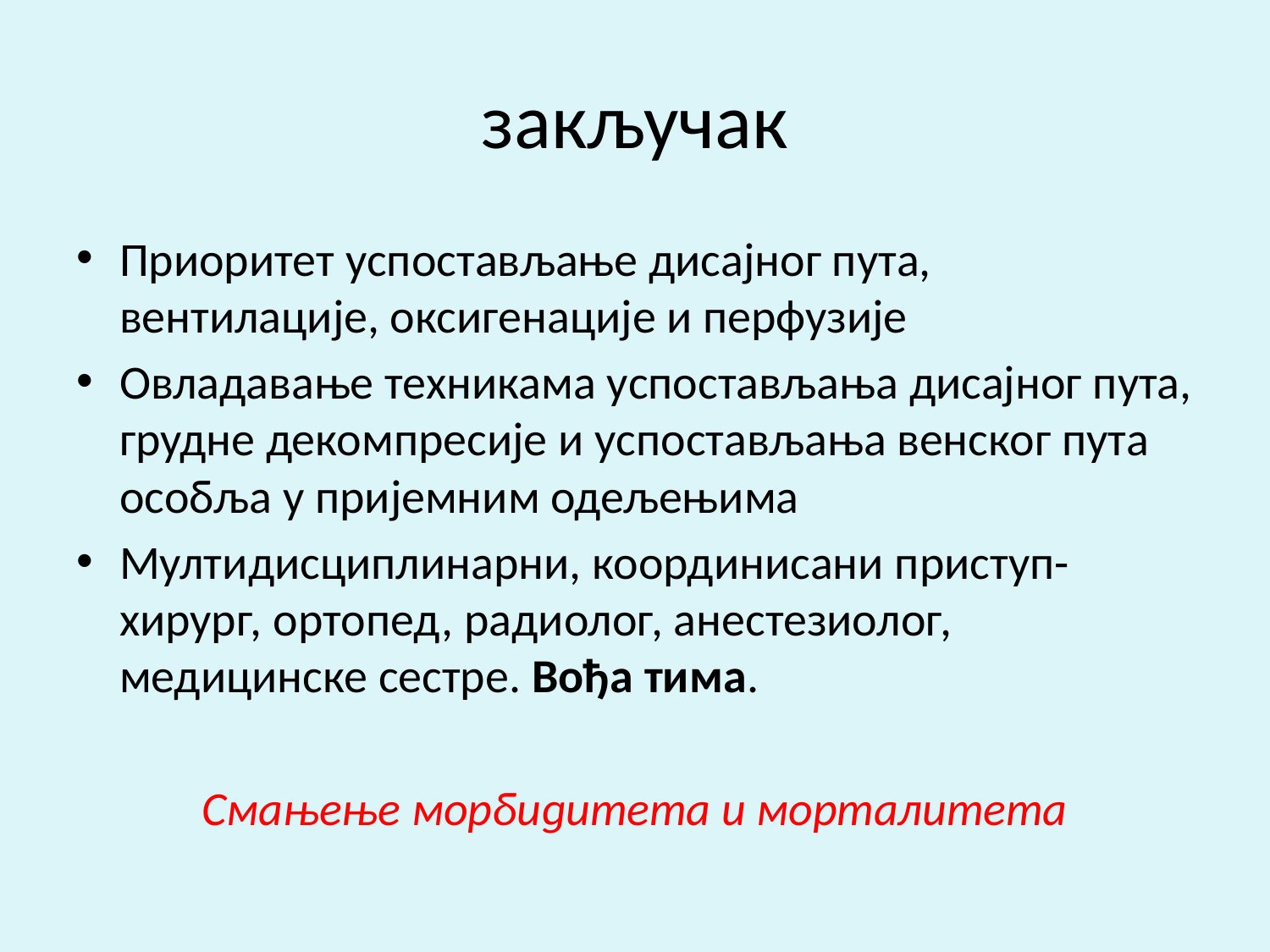

# закључак
Приоритет успостављање дисајног пута, вентилације, оксигенације и перфузије
Овладавање техникама успостављања дисајног пута, грудне декомпресије и успостављања венског пута особља у пријемним одељењима
Мултидисциплинарни, координисани приступ- хирург, ортопед, радиолог, анестезиолог, медицинске сестре. Вођа тима.

Смањење морбидитета и морталитета